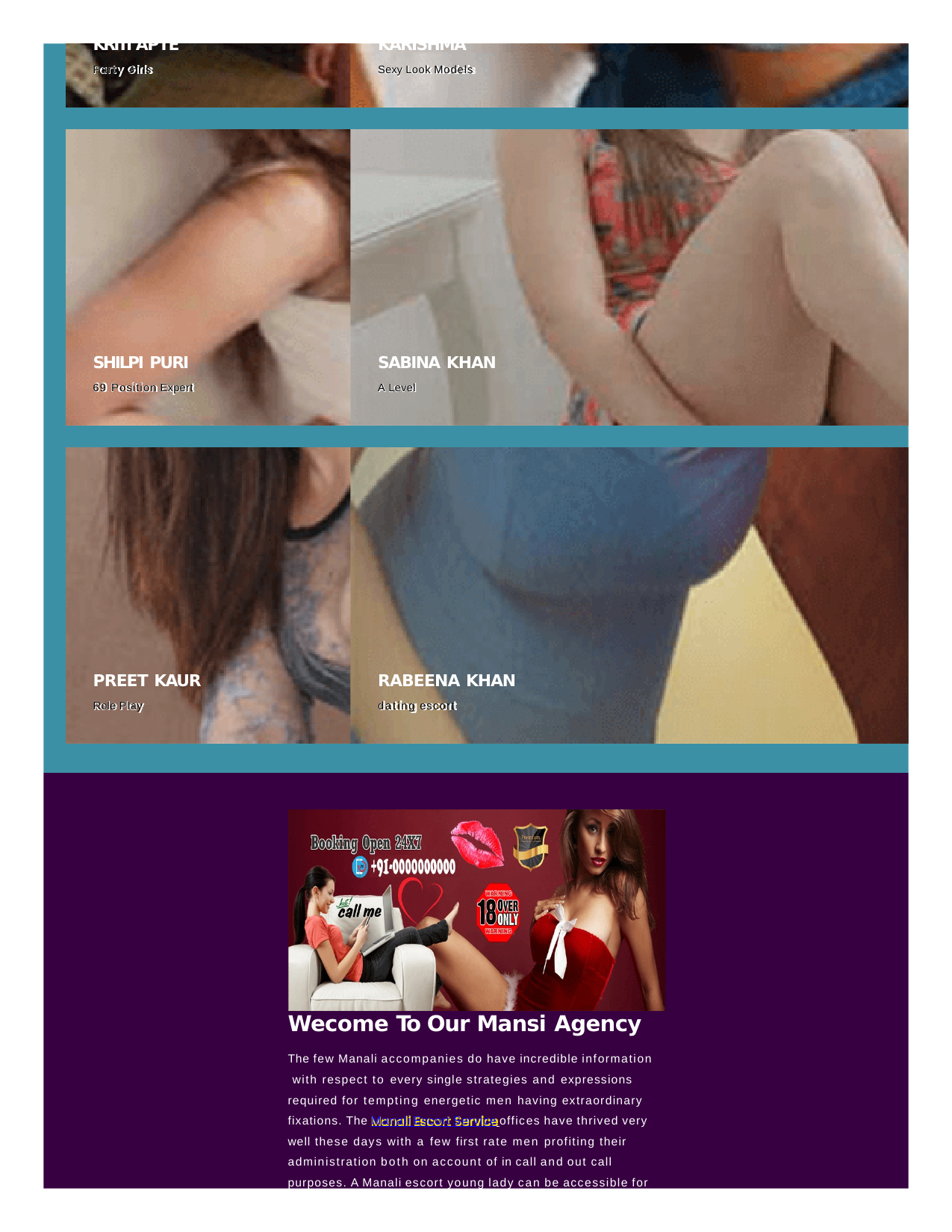

KRITI APTE
KARISHMA

Party Girls
Sexy Look Models

SHILPI PURI
69 Position Expert
SABINA KHAN
A Level

PREET KAUR
Role Play
RABEENA KHAN
dating escort

Wecome To Our Mansi Agency
The few Manali accompanies do have incredible information  with respect to every single strategies and expressions  required for tempting energetic men having extraordinary  fixations. The Manali Escort Service offices have thrived very  well these days with a few first rate men profiting their  administration both on account of in call and out call
purposes. A Manali escort young lady can be accessible for